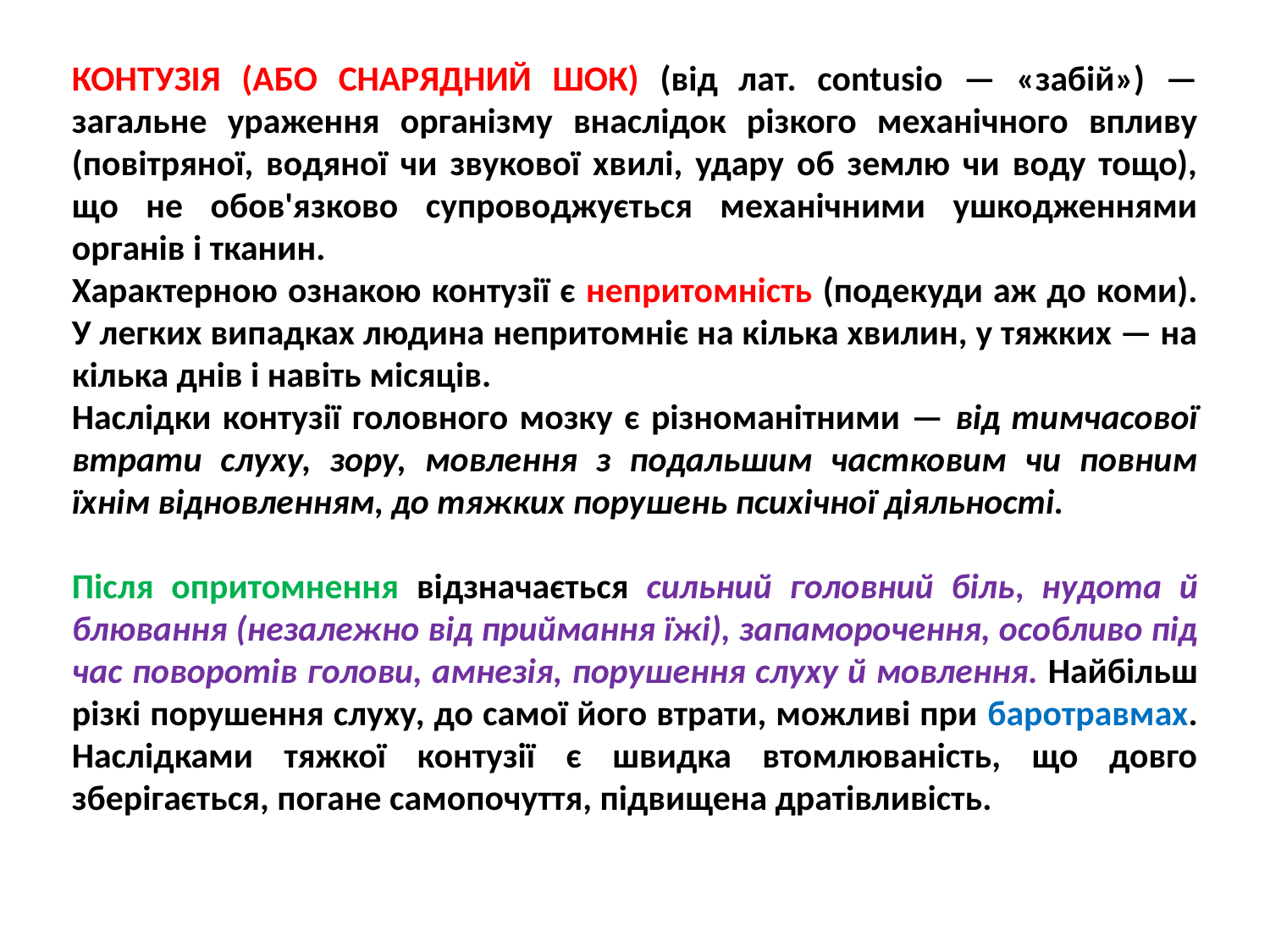

КонтУзія (або снарядний шок) (від лат. contusio — «забій») — загальне ураження організму внаслідок різкого механічного впливу (повітряної, водяної чи звукової хвилі, удару об землю чи воду тощо), що не обов'язково супроводжується механічними ушкодженнями органів і тканин.
Характерною ознакою контузії є непритомність (подекуди аж до коми). У легких випадках людина непритомніє на кілька хвилин, у тяжких — на кілька днів і навіть місяців.
Наслідки контузії головного мозку є різноманітними — від тимчасової втрати слуху, зору, мовлення з подальшим частковим чи повним їхнім відновленням, до тяжких порушень психічної діяльності.

Після опритомнення відзначається сильний головний біль, нудота й блювання (незалежно від приймання їжі), запаморочення, особливо під час поворотів голови, амнезія, порушення слуху й мовлення. Найбільш різкі порушення слуху, до самої його втрати, можливі при баротравмах. Наслідками тяжкої контузії є швидка втомлюваність, що довго зберігається, погане самопочуття, підвищена дратівливість.